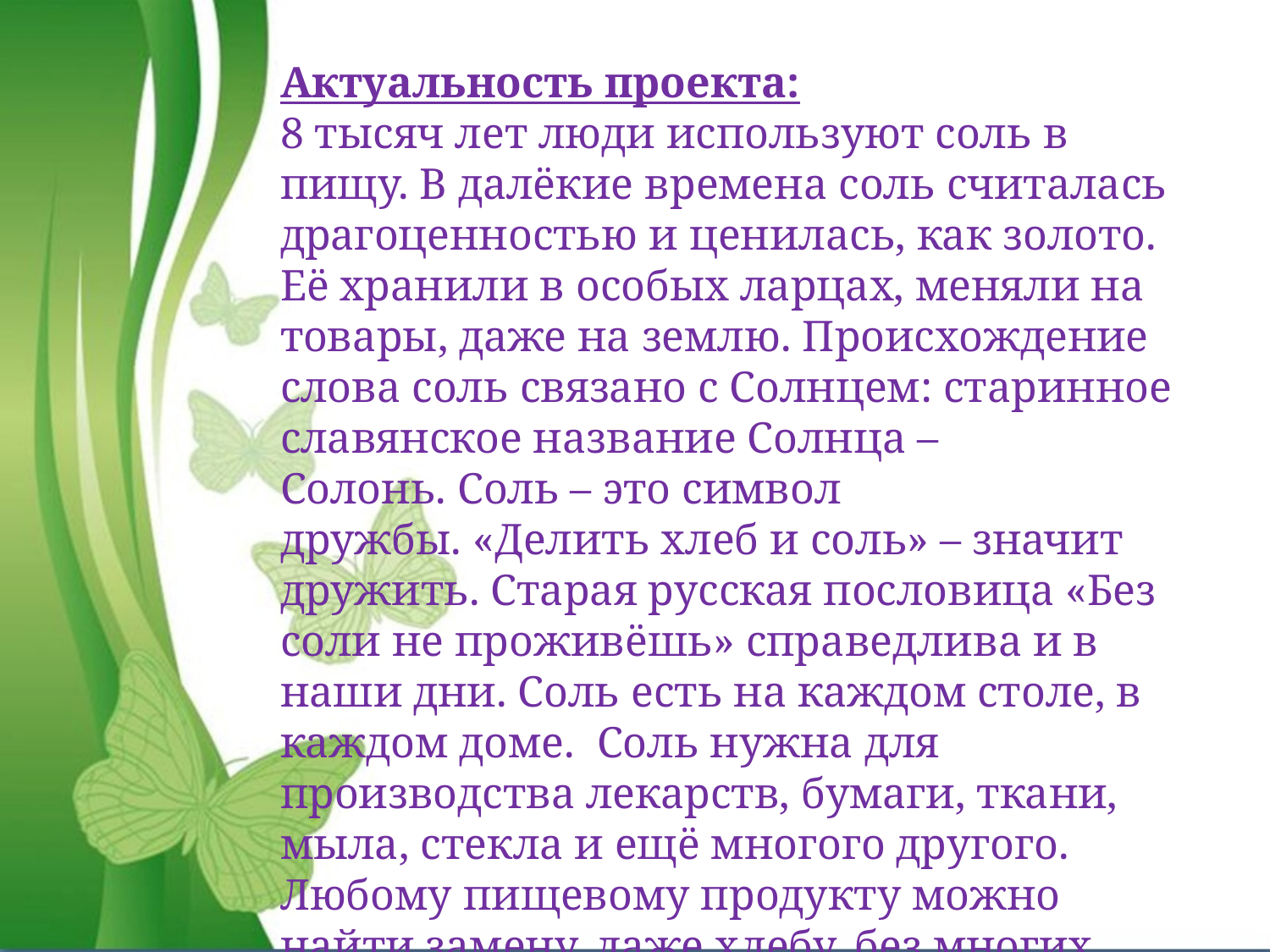

Актуальность проекта:
8 тысяч лет люди используют соль в пищу. В далёкие времена соль считалась драгоценностью и ценилась, как золото. Её хранили в особых ларцах, меняли на товары, даже на землю. Происхождение слова соль связано с Солнцем: старинное славянское название Солнца – Солонь. Соль – это символ дружбы. «Делить хлеб и соль» – значит дружить. Старая русская пословица «Без соли не проживёшь» справедлива и в наши дни. Соль есть на каждом столе, в каждом доме.  Соль нужна для производства лекарств, бумаги, ткани, мыла, стекла и ещё многого другого. Любому пищевому продукту можно найти замену, даже хлебу, без многих удаётся обойтись, а без соли – нет.